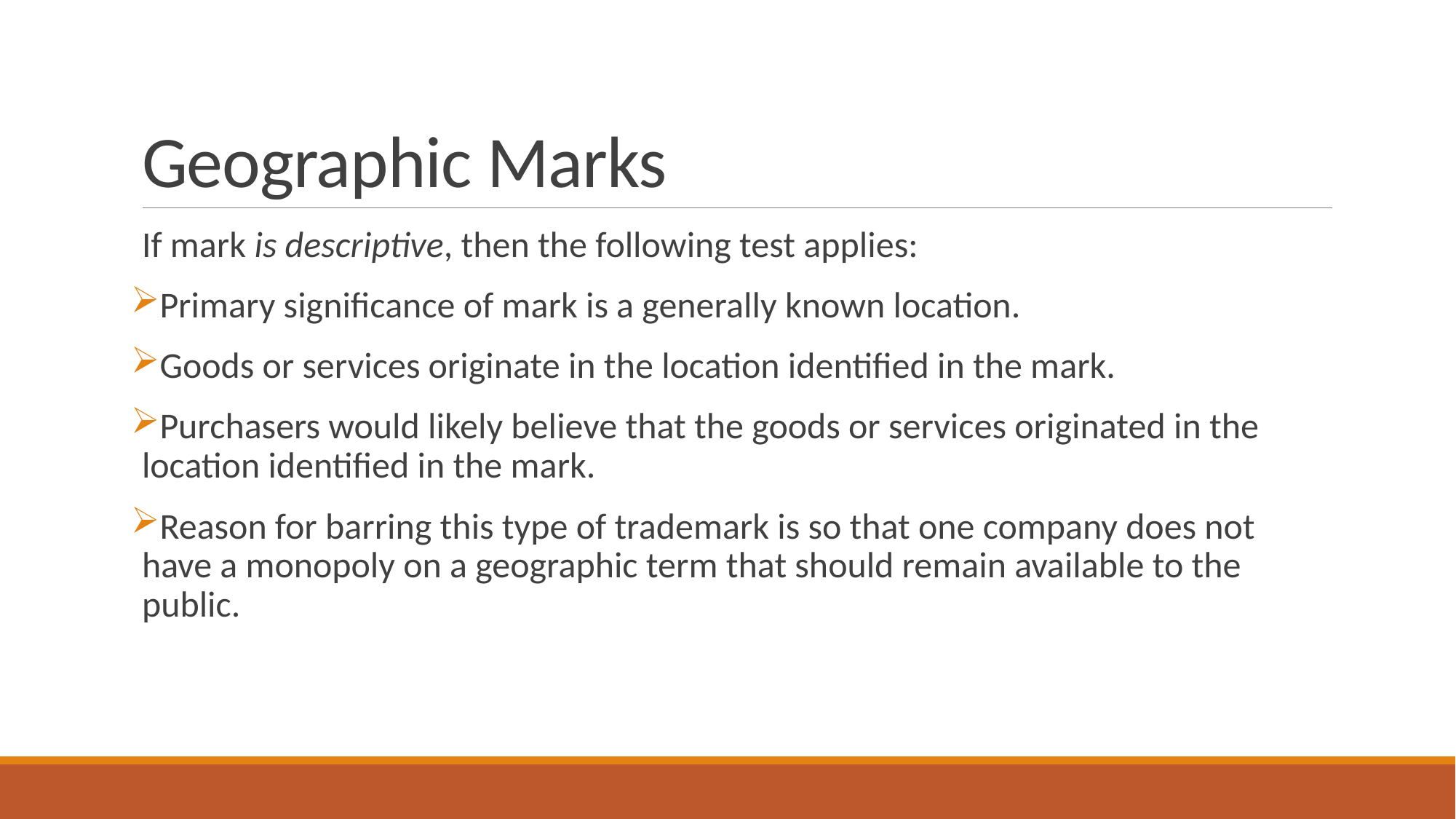

# Geographic Marks
If mark is descriptive, then the following test applies:
Primary significance of mark is a generally known location.
Goods or services originate in the location identified in the mark.
Purchasers would likely believe that the goods or services originated in the location identified in the mark.
Reason for barring this type of trademark is so that one company does not have a monopoly on a geographic term that should remain available to the public.